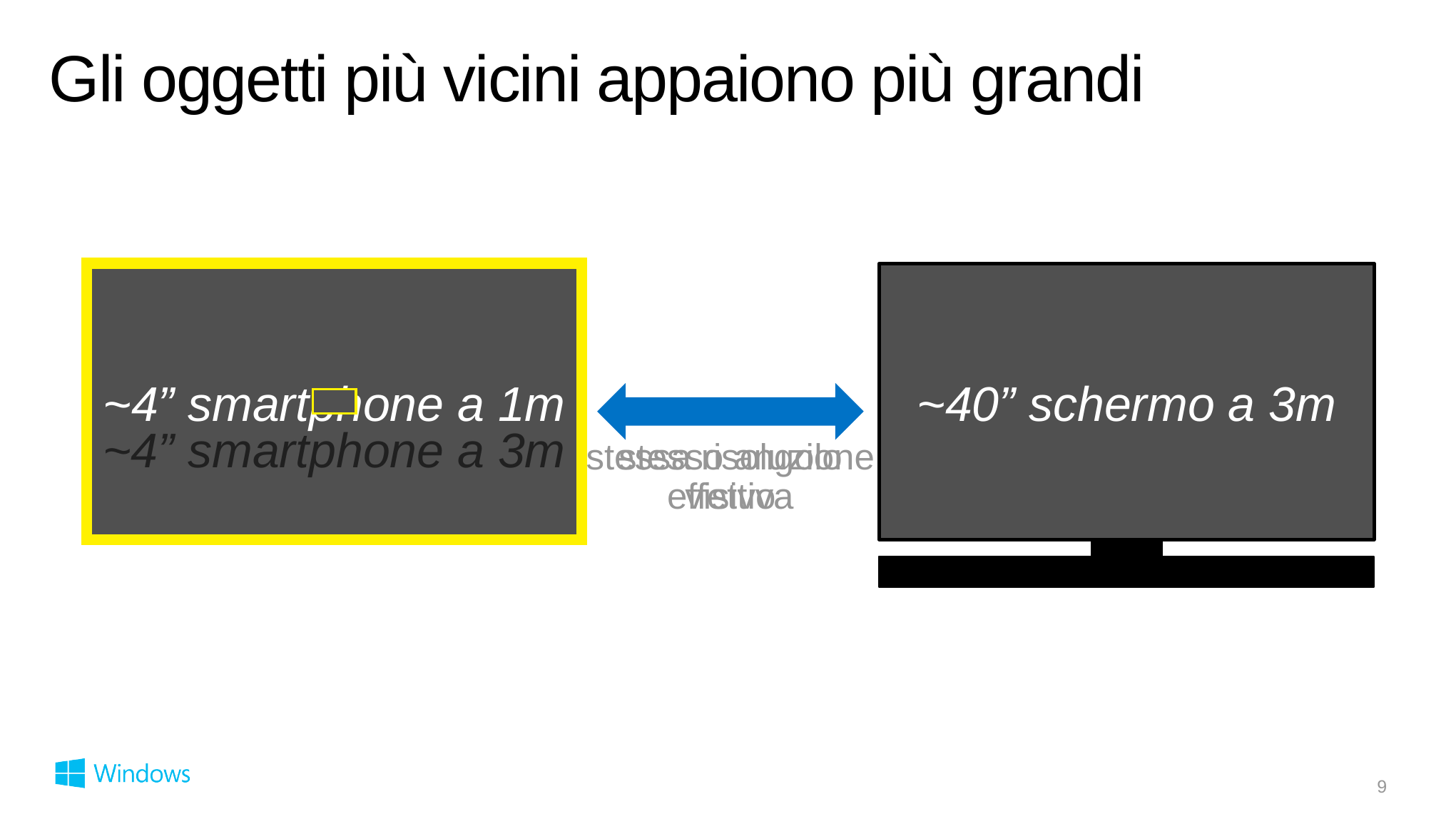

# Gli oggetti più vicini appaiono più grandi
~4” smartphone a 1m
~40” schermo a 3m

~4” smartphone a 3m
stessa risoluzione
effettiva
stesso angolo
visivo
9